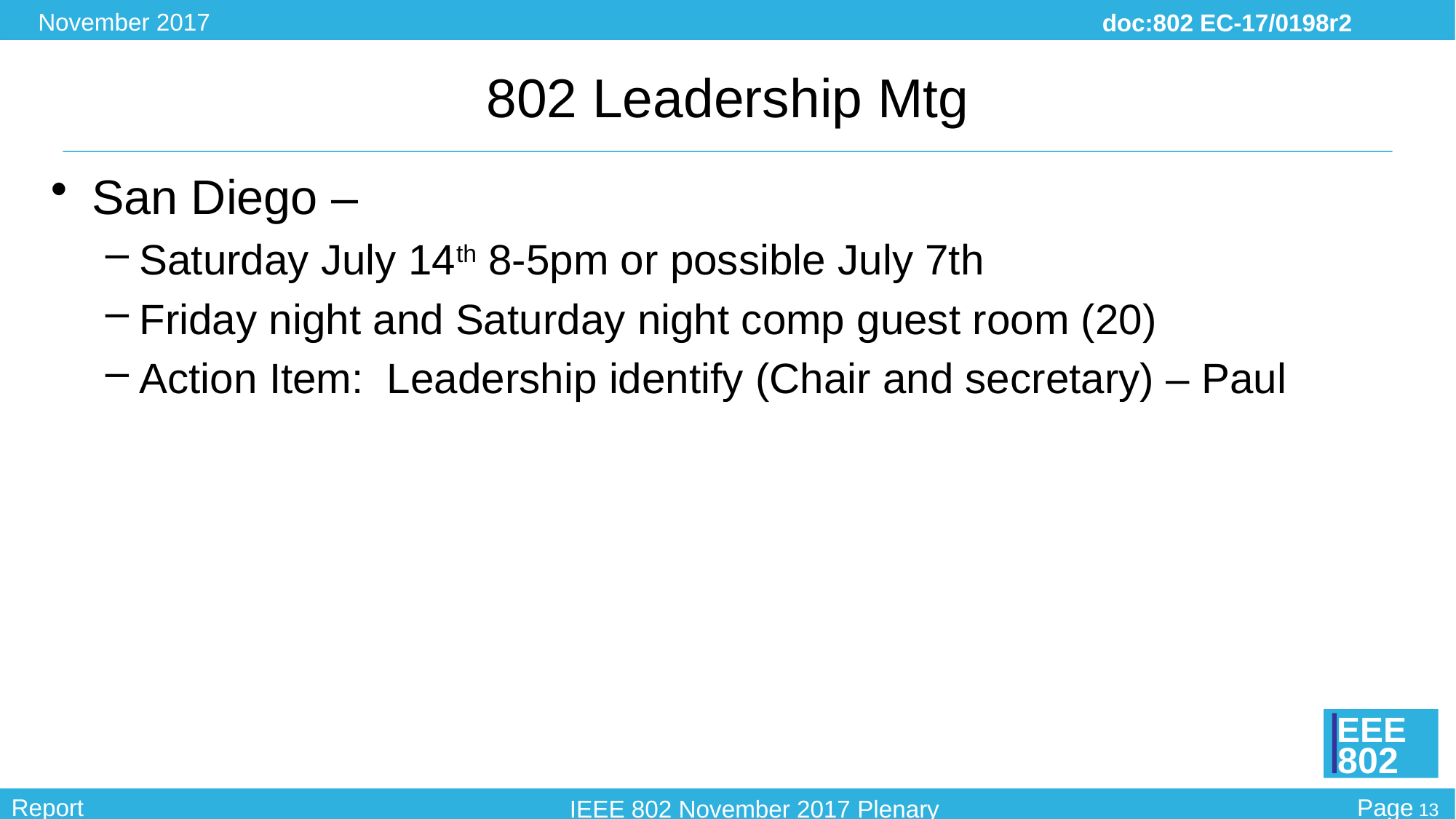

# 802 Leadership Mtg
San Diego –
Saturday July 14th 8-5pm or possible July 7th
Friday night and Saturday night comp guest room (20)
Action Item:  Leadership identify (Chair and secretary) – Paul